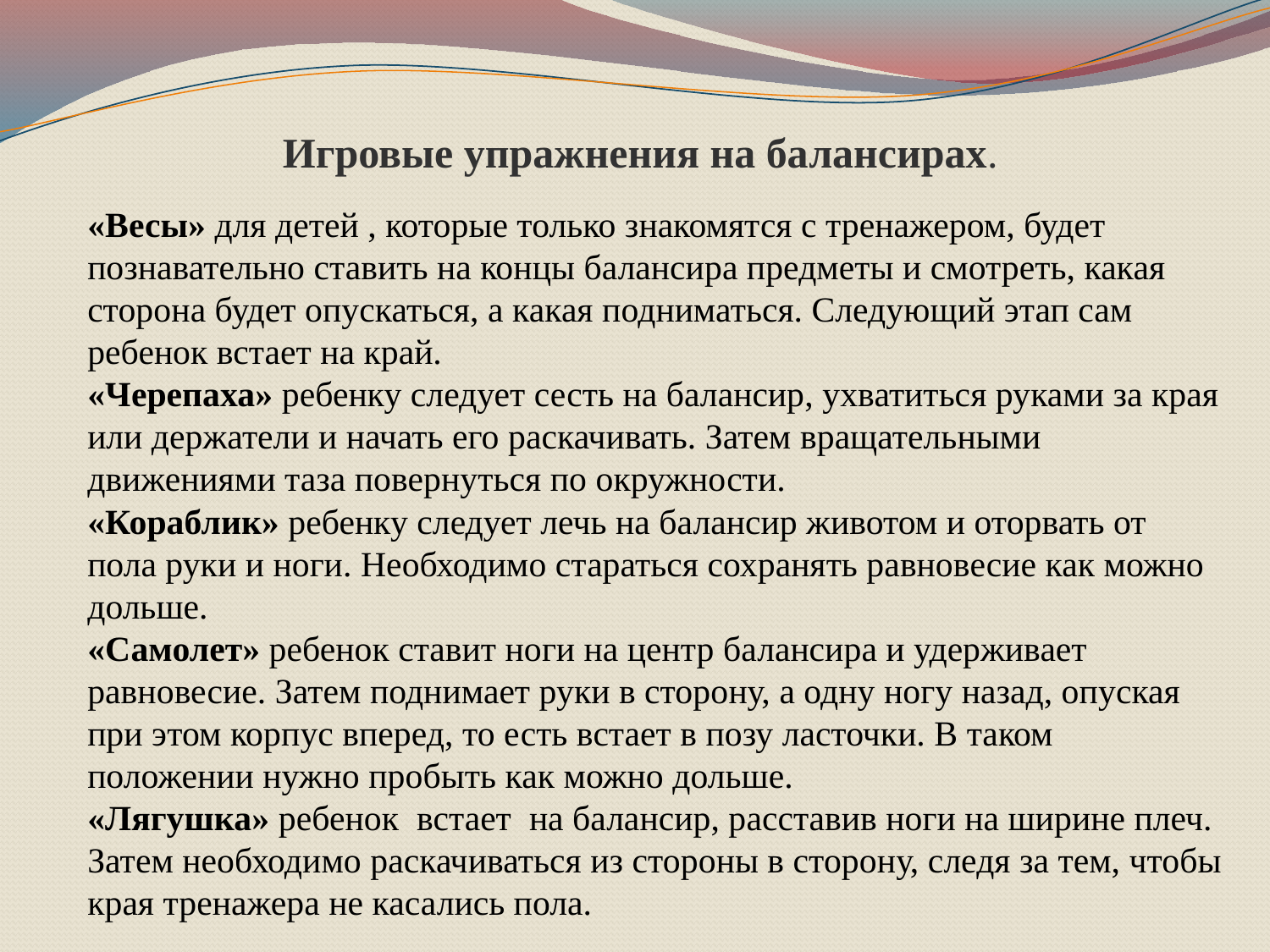

# Игровые упражнения на балансирах.
«Весы» для детей , которые только знакомятся с тренажером, будет познавательно ставить на концы балансира предметы и смотреть, какая сторона будет опускаться, а какая подниматься. Следующий этап сам ребенок встает на край.
«Черепаха» ребенку следует сесть на балансир, ухватиться руками за края или держатели и начать его раскачивать. Затем вращательными движениями таза повернуться по окружности.
«Кораблик» ребенку следует лечь на балансир животом и оторвать от пола руки и ноги. Необходимо стараться сохранять равновесие как можно дольше.
«Самолет» ребенок ставит ноги на центр балансира и удерживает равновесие. Затем поднимает руки в сторону, а одну ногу назад, опуская при этом корпус вперед, то есть встает в позу ласточки. В таком положении нужно пробыть как можно дольше.
«Лягушка» ребенок  встает  на балансир, расставив ноги на ширине плеч. Затем необходимо раскачиваться из стороны в сторону, следя за тем, чтобы края тренажера не касались пола.